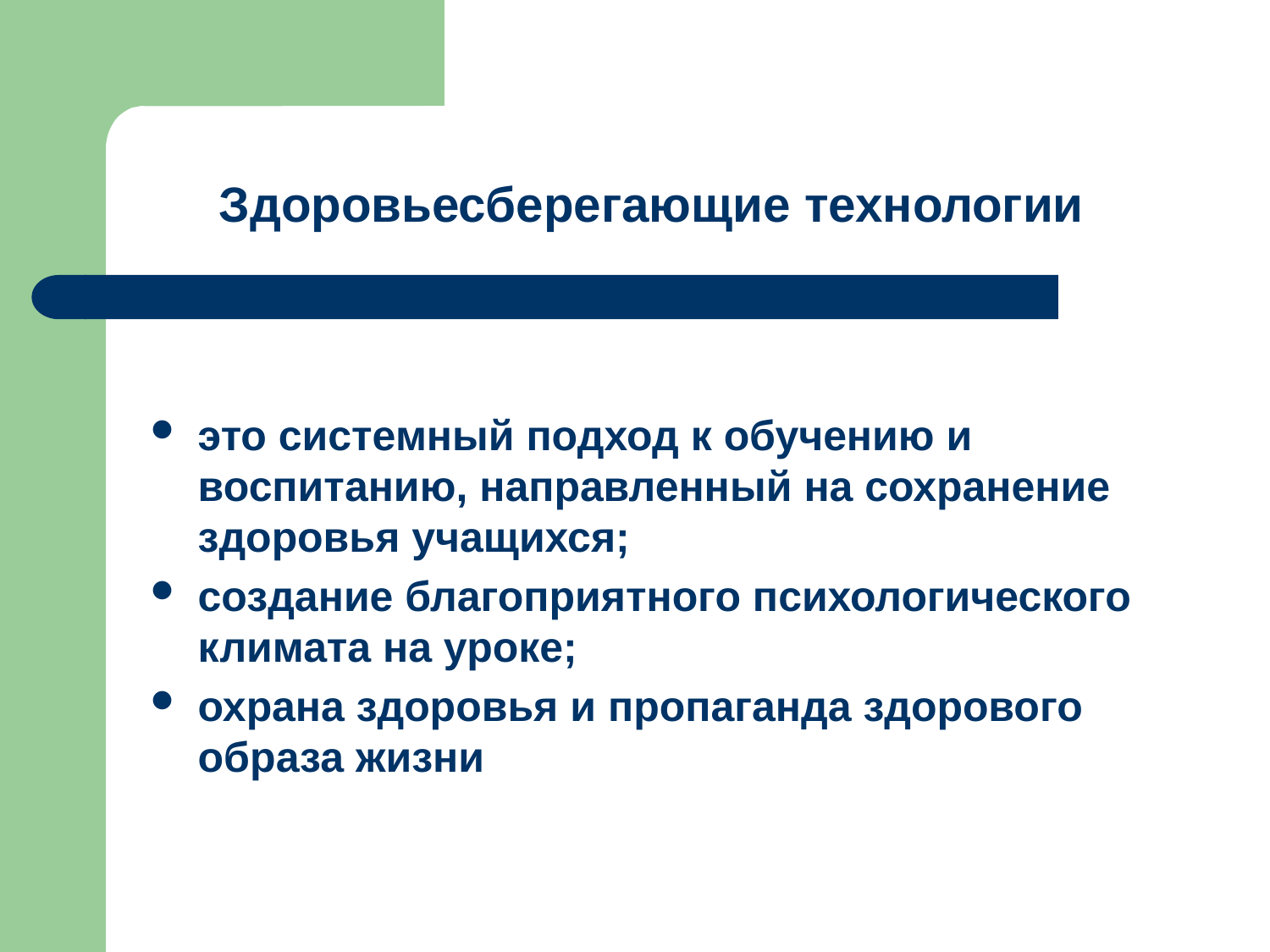

Здоровьесберегающие технологии

это системный подход к обучению и воспитанию, направленный на сохранение здоровья учащихся;
создание благоприятного психологического климата на уроке;
охрана здоровья и пропаганда здорового образа жизни